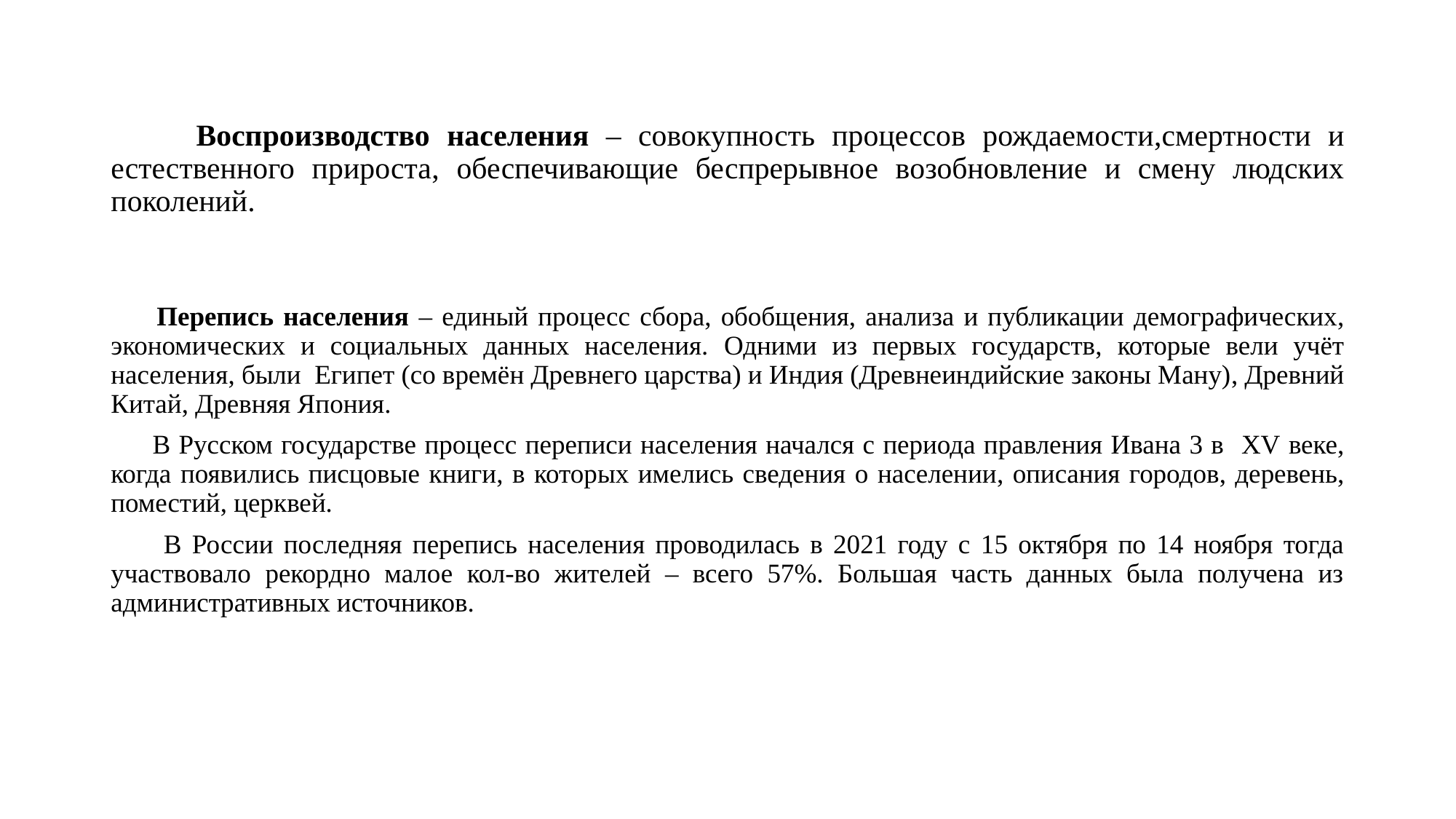

# Воспроизводство населения – совокупность процессов рождаемости,смертности и естественного прироста, обеспечивающие беспрерывное возобновление и смену людских поколений.
     Перепись населения – единый процесс сбора, обобщения, анализа и публикации демографических, экономических и социальных данных населения. Одними из первых государств, которые вели учёт населения, были  Египет (со времён Древнего царства) и Индия (Древнеиндийские законы Ману), Древний Китай, Древняя Япония.
     В Русском государстве процесс переписи населения начался с периода правления Ивана 3 в  XV веке, когда появились писцовые книги, в которых имелись сведения о населении, описания городов, деревень, поместий, церквей.
     В России последняя перепись населения проводилась в 2021 году с 15 октября по 14 ноября тогда участвовало рекордно малое кол-во жителей – всего 57%. Большая часть данных была получена из административных источников.